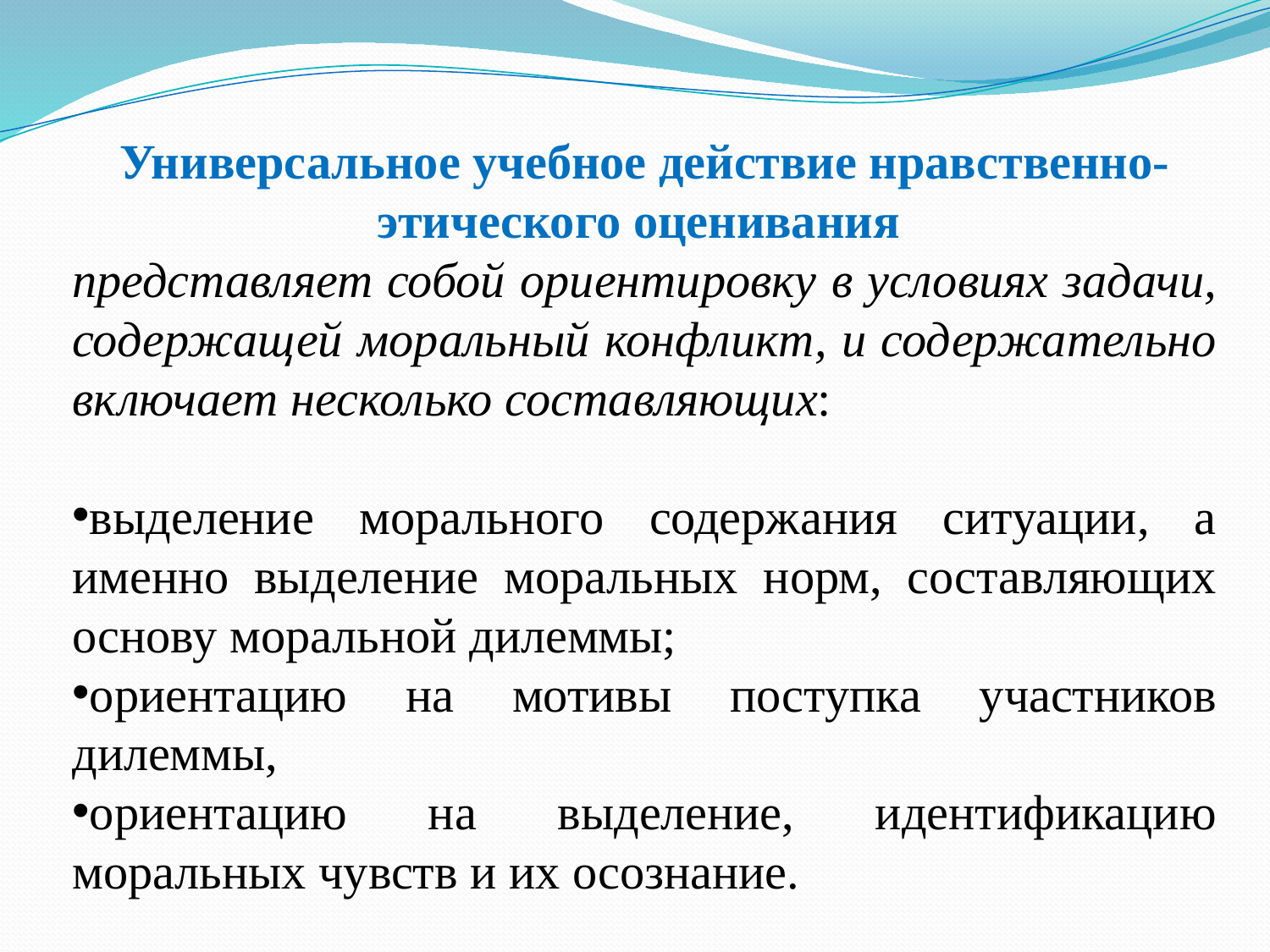

Универсальное учебное действие нравственно-этического оценивания
представляет собой ориентировку в условиях задачи, содержащей моральный конфликт, и содержательно включает несколько составляющих:

выделение морального содержания ситуации, а именно выделение моральных норм, составляющих основу моральной дилеммы;
ориентацию на мотивы поступка участников дилеммы,
ориентацию на выделение, идентификацию моральных чувств и их осознание.